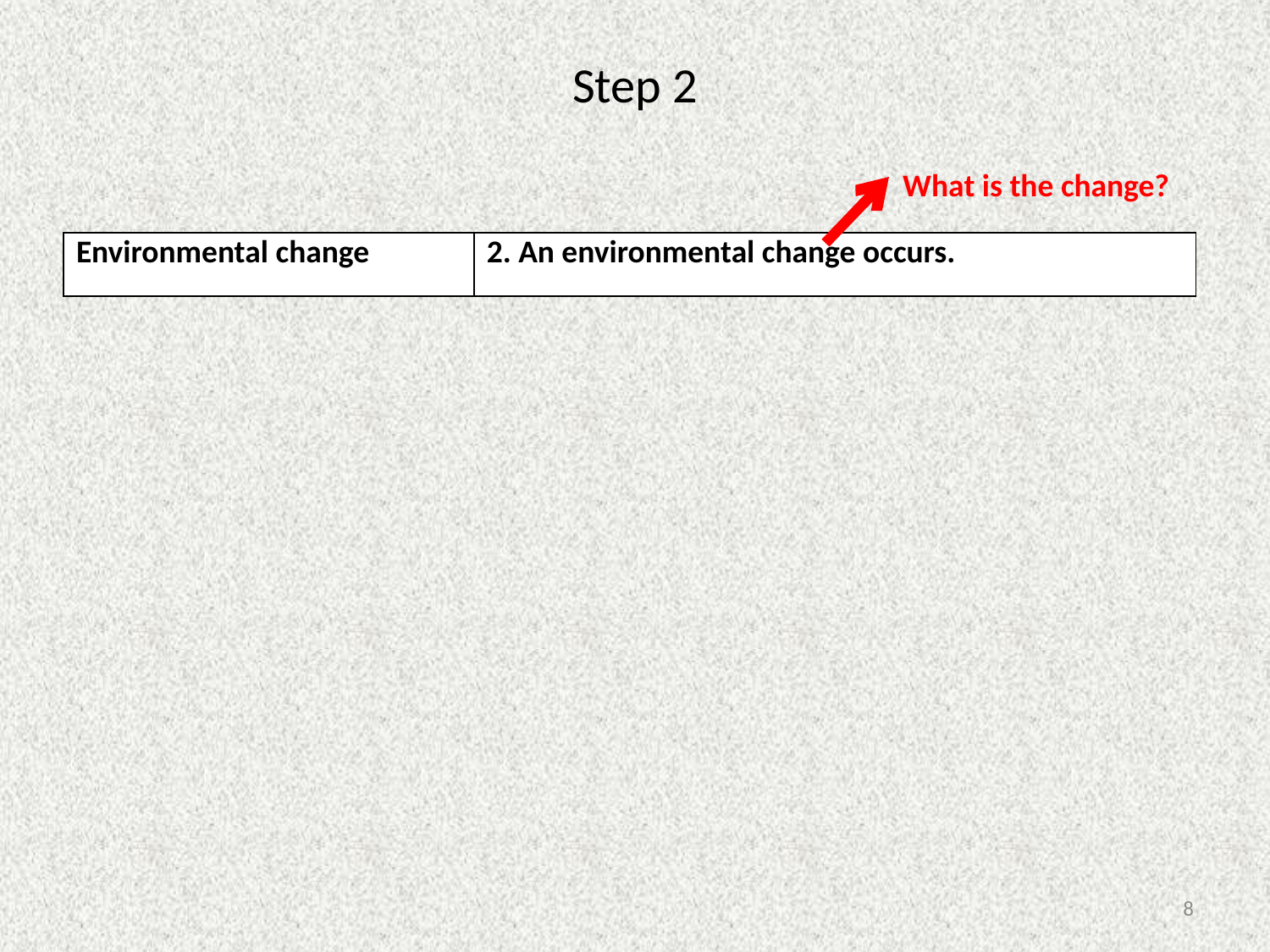

# Step 2
What is the change?
| Environmental change | 2. An environmental change occurs. |
| --- | --- |
8